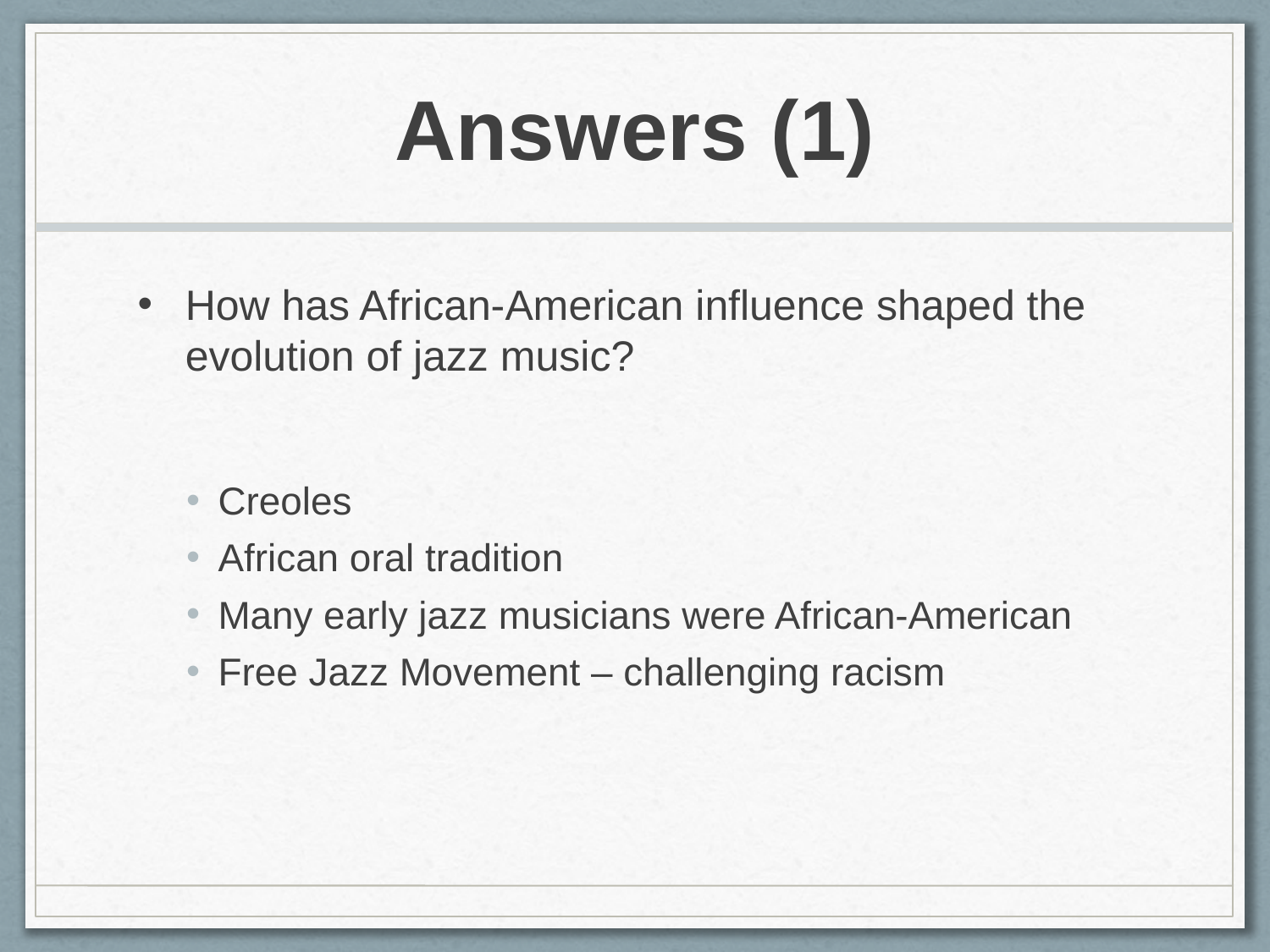

# Answers (1)
How has African-American influence shaped the evolution of jazz music?

Creoles
African oral tradition
Many early jazz musicians were African-American
Free Jazz Movement – challenging racism